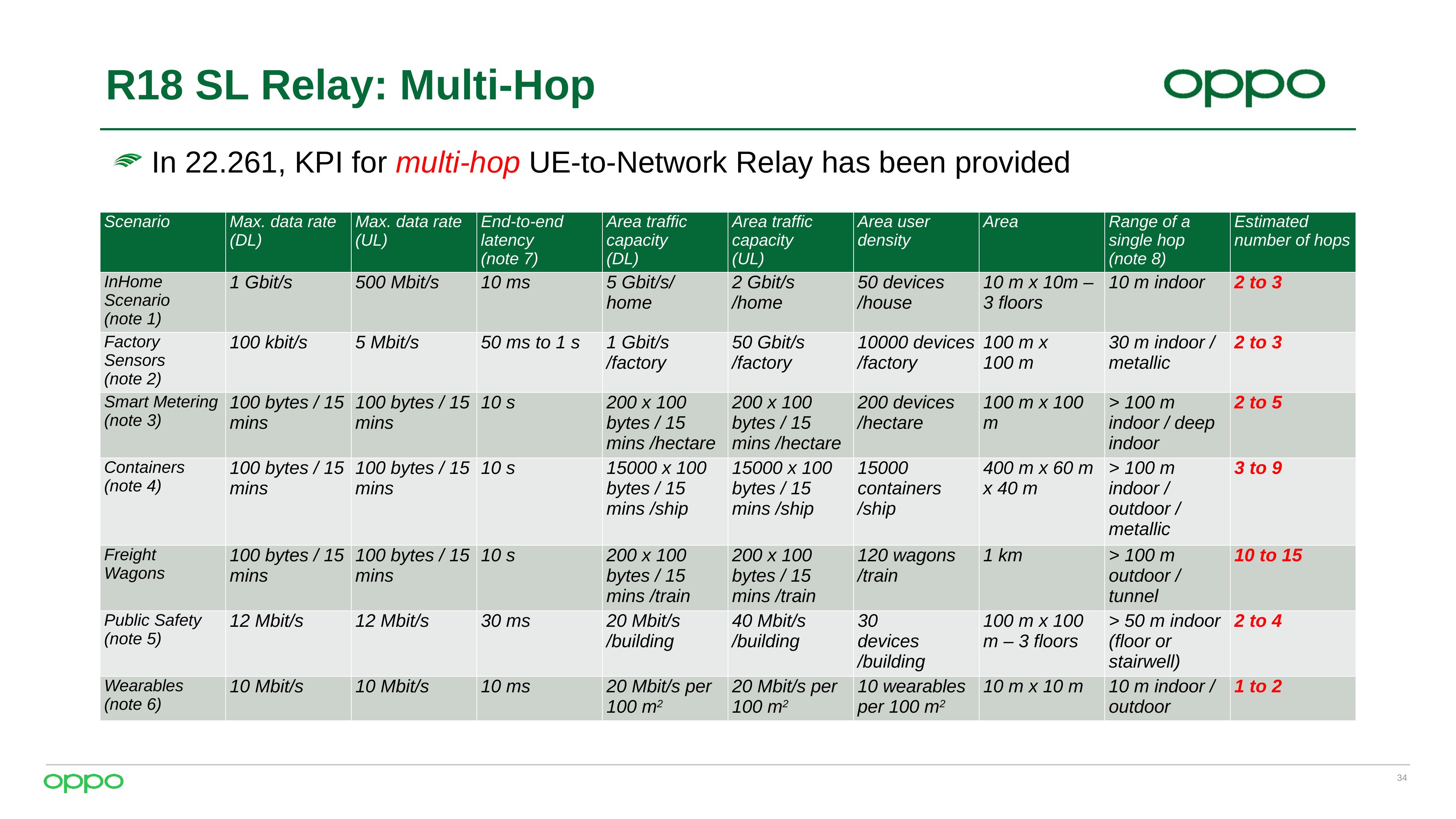

# R18 SL Relay: Multi-Hop
 In 22.261, KPI for multi-hop UE-to-Network Relay has been provided
| Scenario | Max. data rate (DL) | Max. data rate (UL) | End-to-end latency (note 7) | Area traffic capacity (DL) | Area traffic capacity (UL) | Area user density | Area | Range of a single hop (note 8) | Estimated number of hops |
| --- | --- | --- | --- | --- | --- | --- | --- | --- | --- |
| InHome Scenario (note 1) | 1 Gbit/s | 500 Mbit/s | 10 ms | 5 Gbit/s/ home | 2 Gbit/s /home | 50 devices /house | 10 m x 10m – 3 floors | 10 m indoor | 2 to 3 |
| Factory Sensors (note 2) | 100 kbit/s | 5 Mbit/s | 50 ms to 1 s | 1 Gbit/s /factory | 50 Gbit/s /factory | 10000 devices /factory | 100 m x 100 m | 30 m indoor / metallic | 2 to 3 |
| Smart Metering (note 3) | 100 bytes / 15 mins | 100 bytes / 15 mins | 10 s | 200 x 100 bytes / 15 mins /hectare | 200 x 100 bytes / 15 mins /hectare | 200 devices /hectare | 100 m x 100 m | > 100 m indoor / deep indoor | 2 to 5 |
| Containers (note 4) | 100 bytes / 15 mins | 100 bytes / 15 mins | 10 s | 15000 x 100 bytes / 15 mins /ship | 15000 x 100 bytes / 15 mins /ship | 15000 containers /ship | 400 m x 60 m x 40 m | > 100 m indoor / outdoor / metallic | 3 to 9 |
| Freight Wagons | 100 bytes / 15 mins | 100 bytes / 15 mins | 10 s | 200 x 100 bytes / 15 mins /train | 200 x 100 bytes / 15 mins /train | 120 wagons /train | 1 km | > 100 m outdoor / tunnel | 10 to 15 |
| Public Safety (note 5) | 12 Mbit/s | 12 Mbit/s | 30 ms | 20 Mbit/s /building | 40 Mbit/s /building | 30 devices /building | 100 m x 100 m – 3 floors | > 50 m indoor (floor or stairwell) | 2 to 4 |
| Wearables (note 6) | 10 Mbit/s | 10 Mbit/s | 10 ms | 20 Mbit/s per 100 m2 | 20 Mbit/s per 100 m2 | 10 wearables per 100 m2 | 10 m x 10 m | 10 m indoor / outdoor | 1 to 2 |